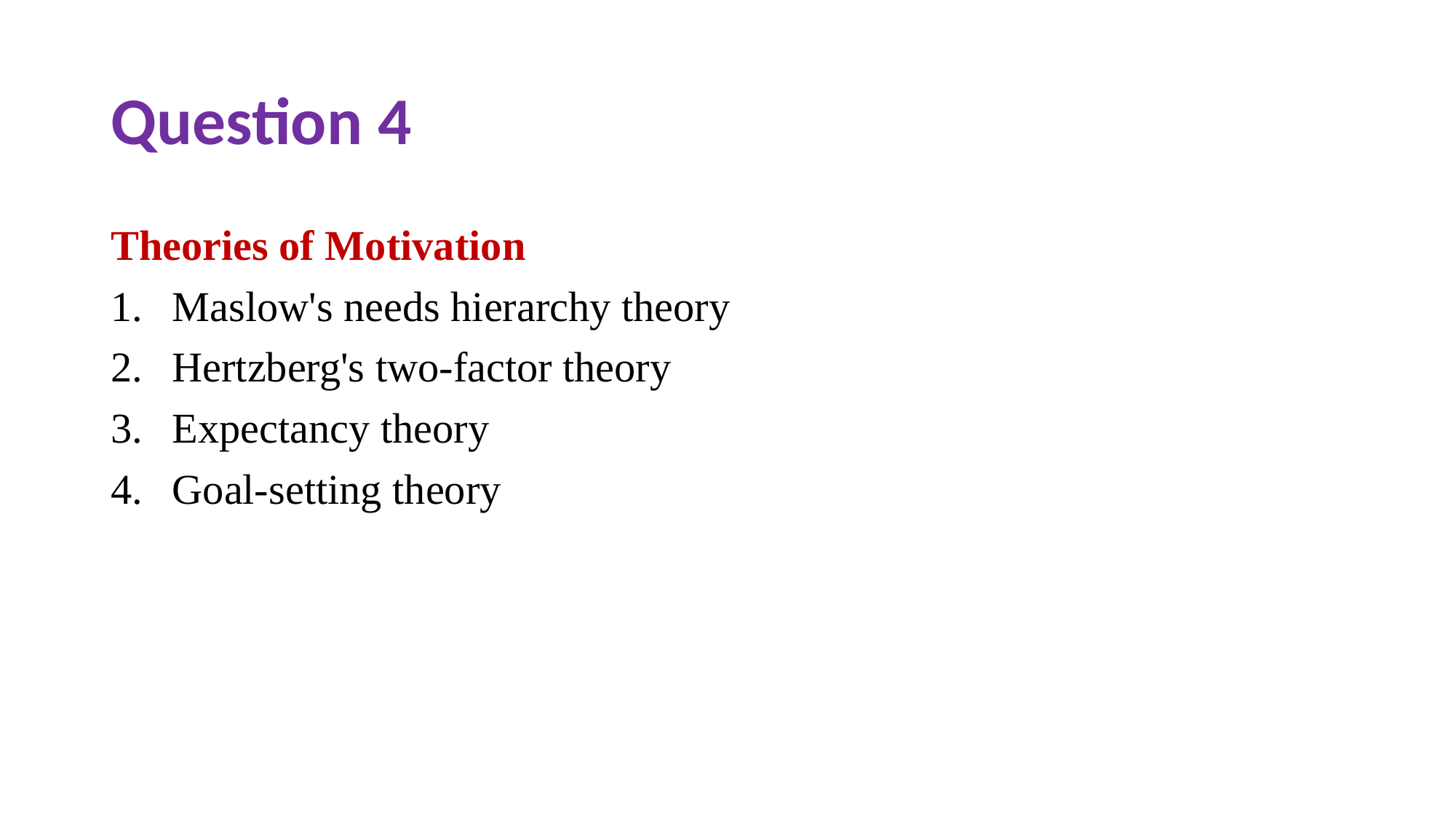

# Question 4
Theories of Motivation
Maslow's needs hierarchy theory
Hertzberg's two-factor theory
Expectancy theory
Goal-setting theory